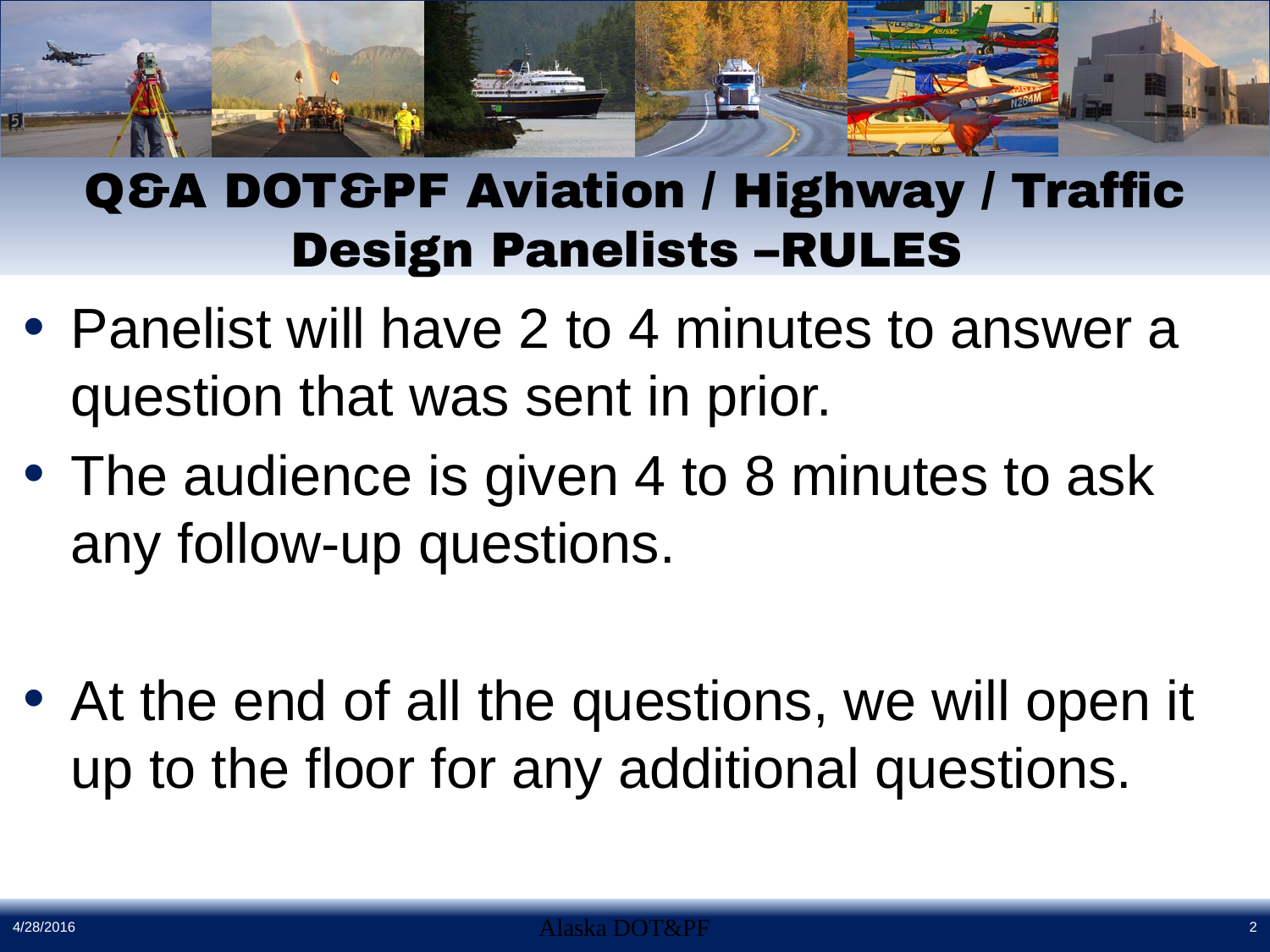

# Q&A DOT&PF Aviation / Highway / Traffic Design Panelists –RULES
Panelist will have 2 to 4 minutes to answer a question that was sent in prior.
The audience is given 4 to 8 minutes to ask any follow-up questions.

At the end of all the questions, we will open it up to the floor for any additional questions.
4/28/2016
Alaska DOT&PF
2